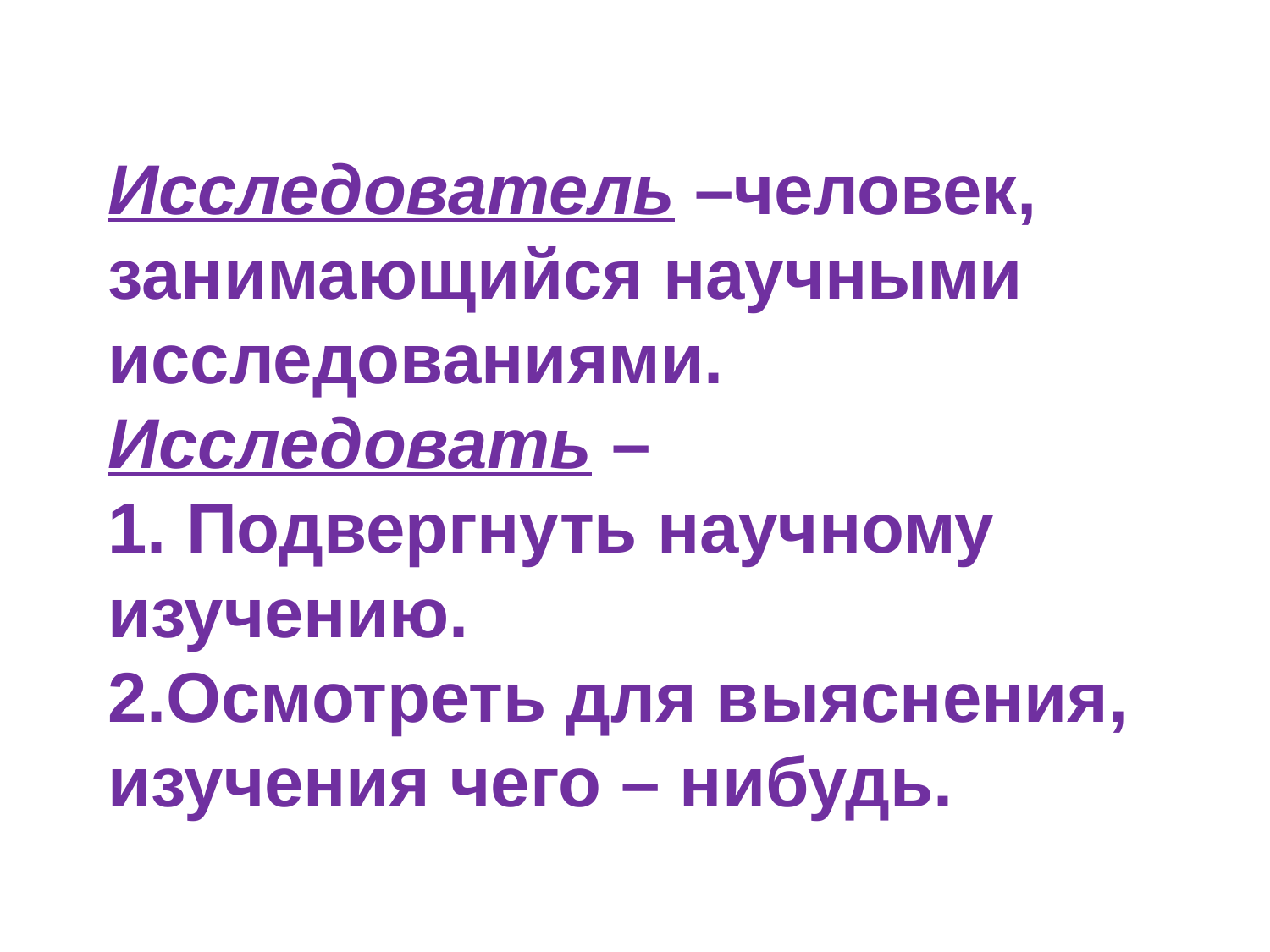

# Исследователь –человек, занимающийся научными исследованиями. Исследовать – 1. Подвергнуть научному изучению. 2.Осмотреть для выяснения, изучения чего – нибудь.